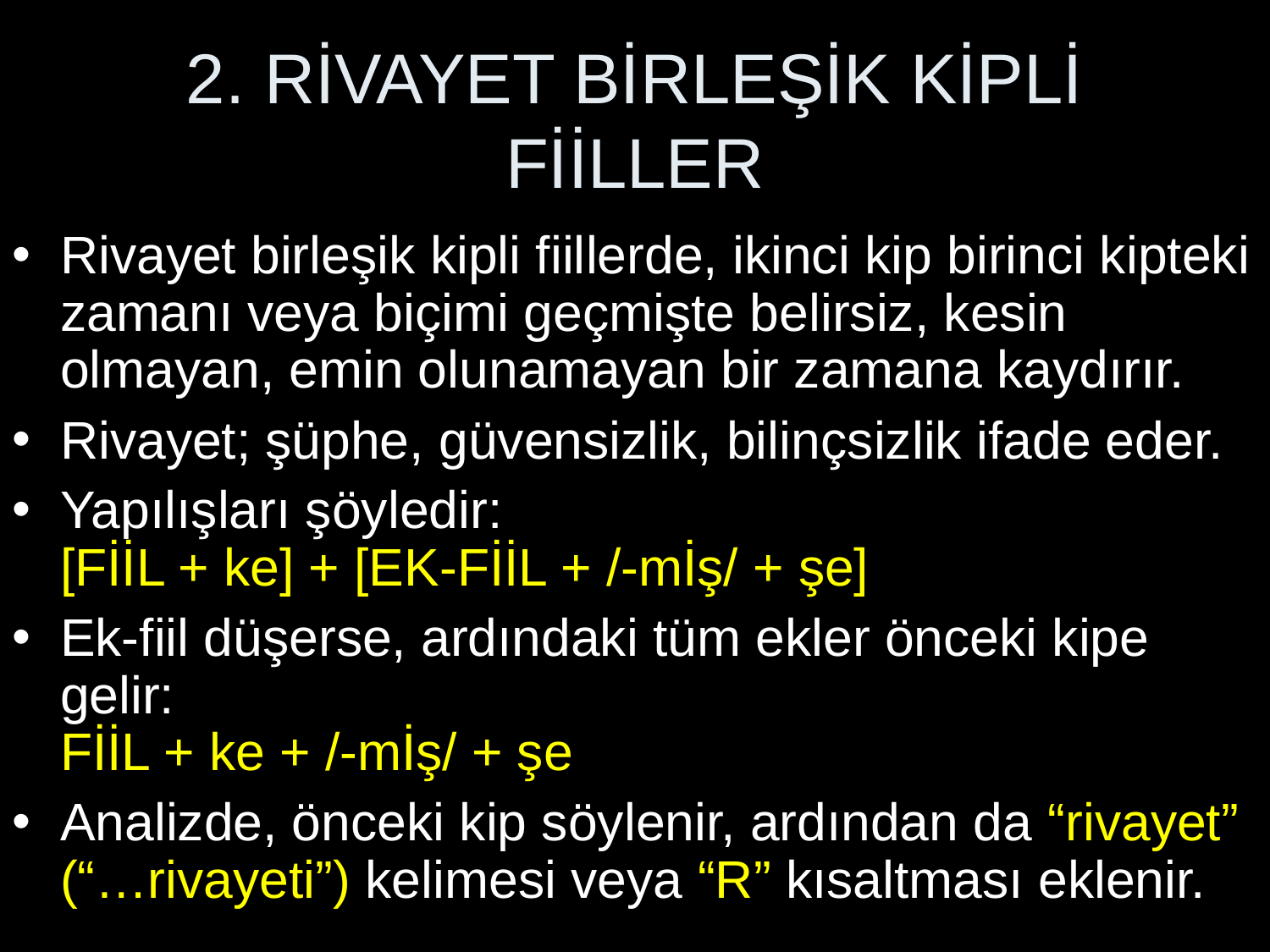

# 2. RİVAYET BİRLEŞİK KİPLİ FİİLLER
Rivayet birleşik kipli fiillerde, ikinci kip birinci kipteki zamanı veya biçimi geçmişte belirsiz, kesin olmayan, emin olunamayan bir zamana kaydırır.
Rivayet; şüphe, güvensizlik, bilinçsizlik ifade eder.
Yapılışları şöyledir:
[FİİL + ke] + [EK-FİİL + /-mİş/ + şe]
Ek-fiil düşerse, ardındaki tüm ekler önceki kipe gelir:
FİİL + ke + /-mİş/ + şe
Analizde, önceki kip söylenir, ardından da “rivayet” (“…rivayeti”) kelimesi veya “R” kısaltması eklenir.